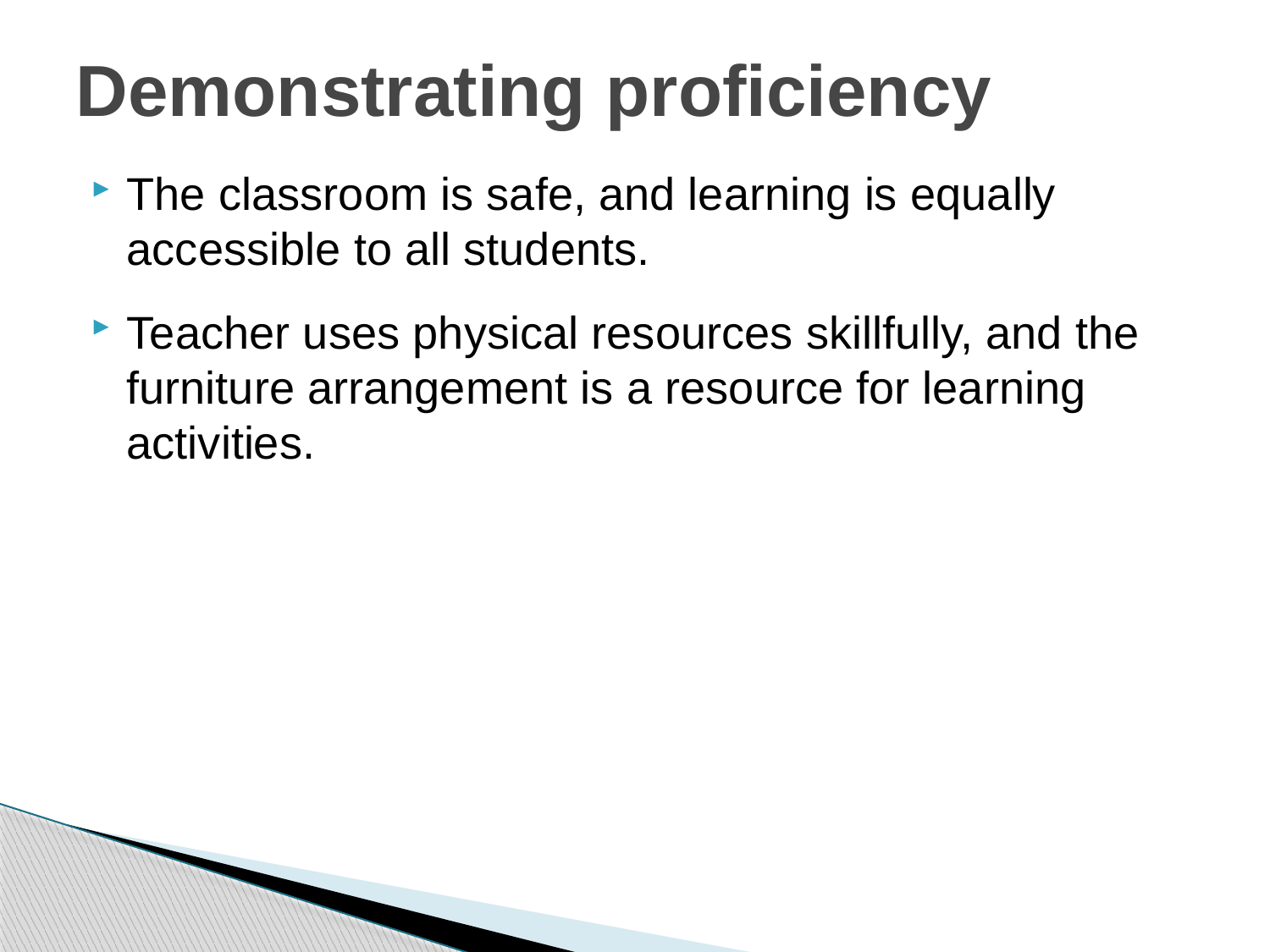

Demonstrating proficiency
The classroom is safe, and learning is equally accessible to all students.
Teacher uses physical resources skillfully, and the furniture arrangement is a resource for learning activities.